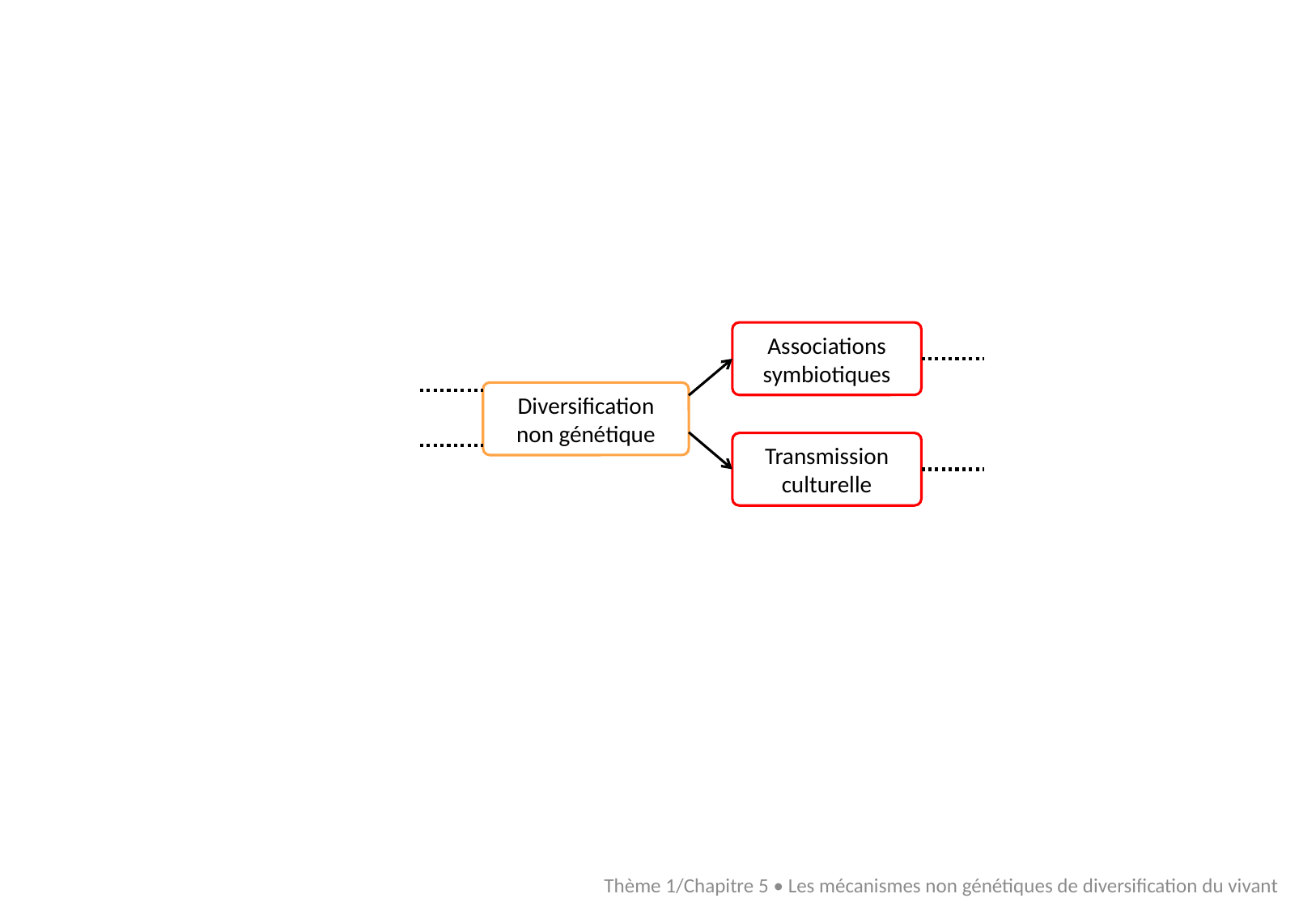

Associations symbiotiques
Diversification non génétique
Transmission culturelle
Thème 1/Chapitre 5 • Les mécanismes non génétiques de diversification du vivant